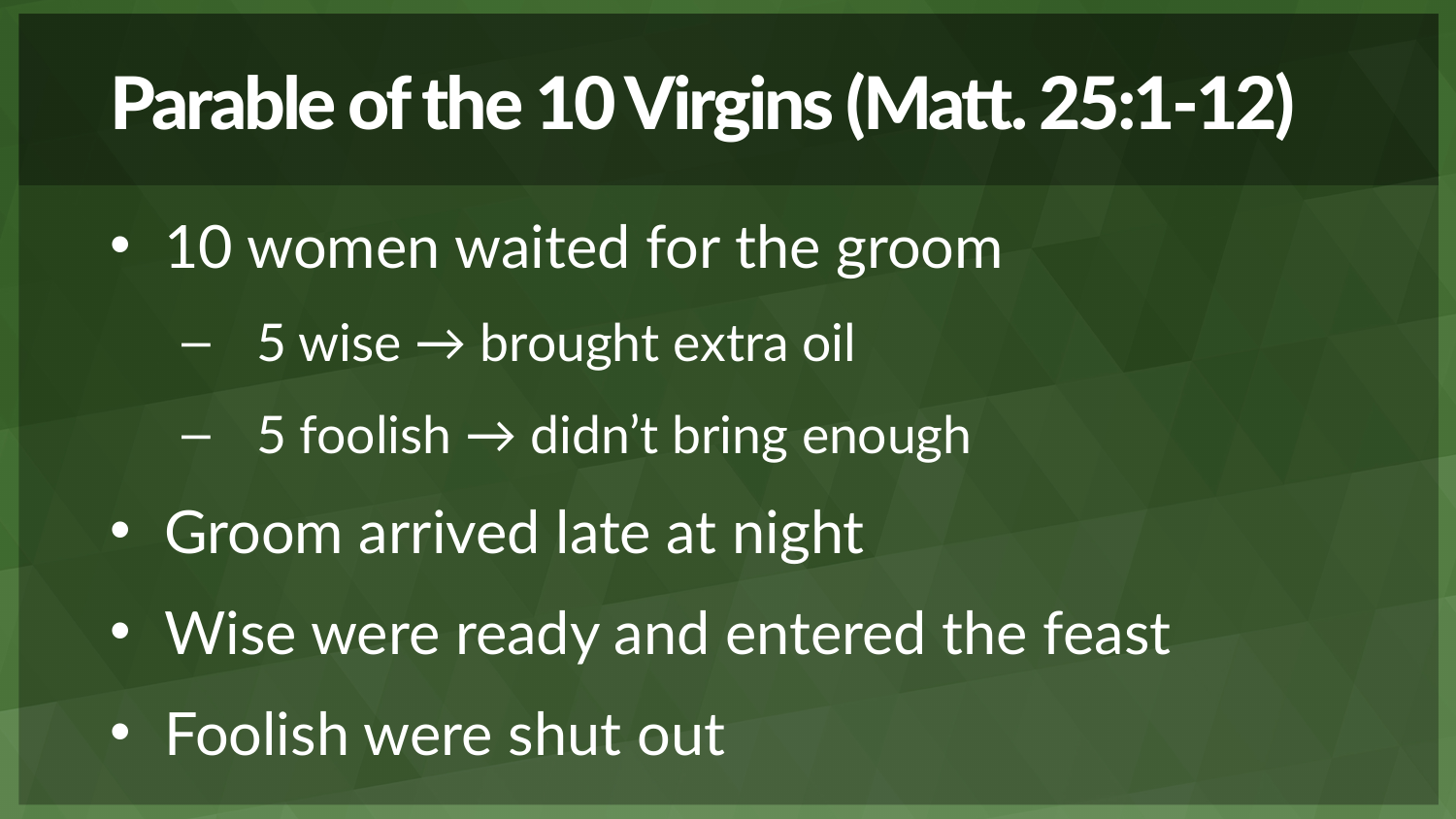

# Parable of the 10 Virgins (Matt. 25:1-12)
10 women waited for the groom
5 wise → brought extra oil
5 foolish → didn’t bring enough
Groom arrived late at night
Wise were ready and entered the feast
Foolish were shut out